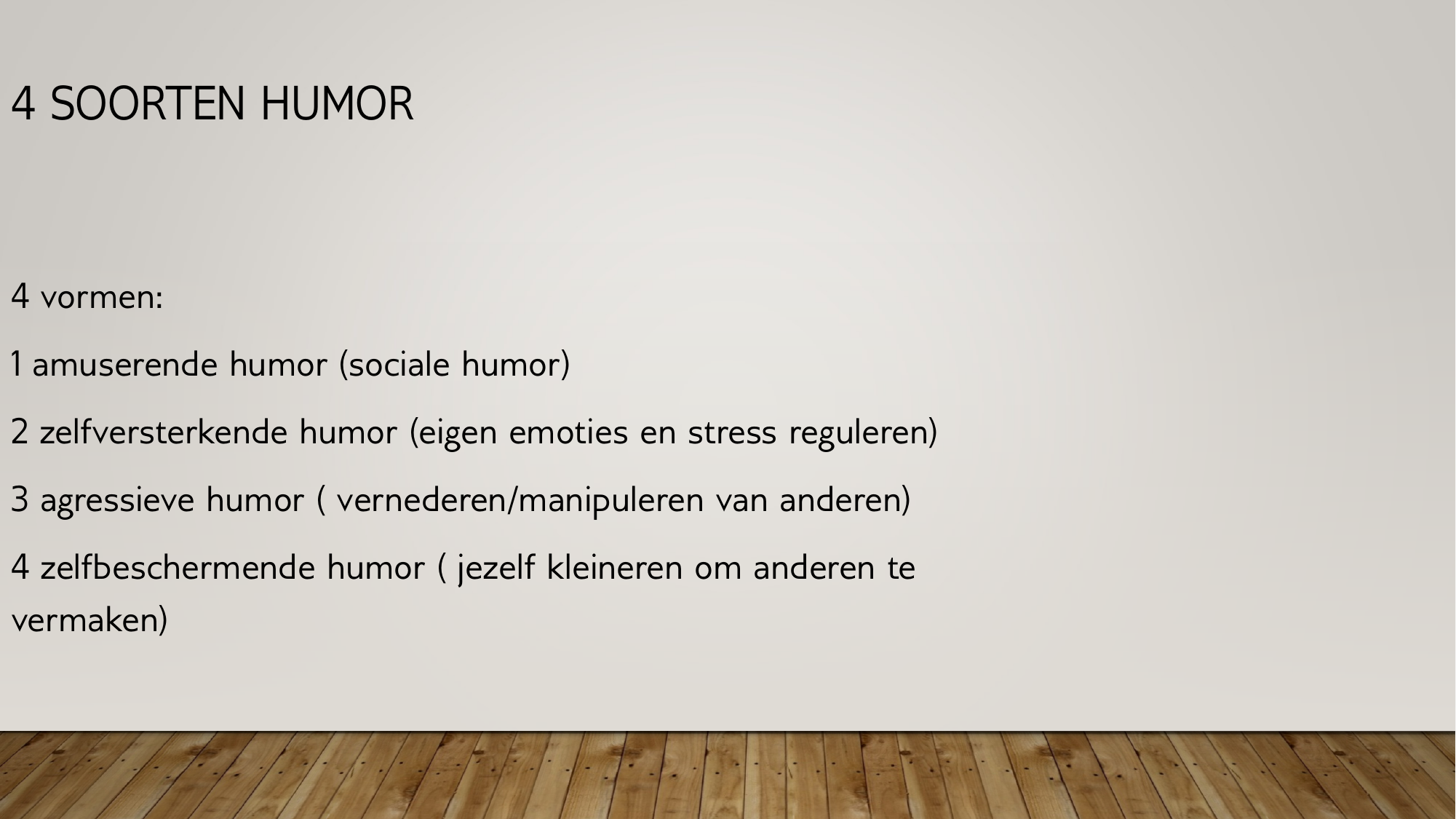

4 soorten humor
4 vormen:
1 amuserende humor (sociale humor)
2 zelfversterkende humor (eigen emoties en stress reguleren)
3 agressieve humor ( vernederen/manipuleren van anderen)
4 zelfbeschermende humor ( jezelf kleineren om anderen te vermaken)